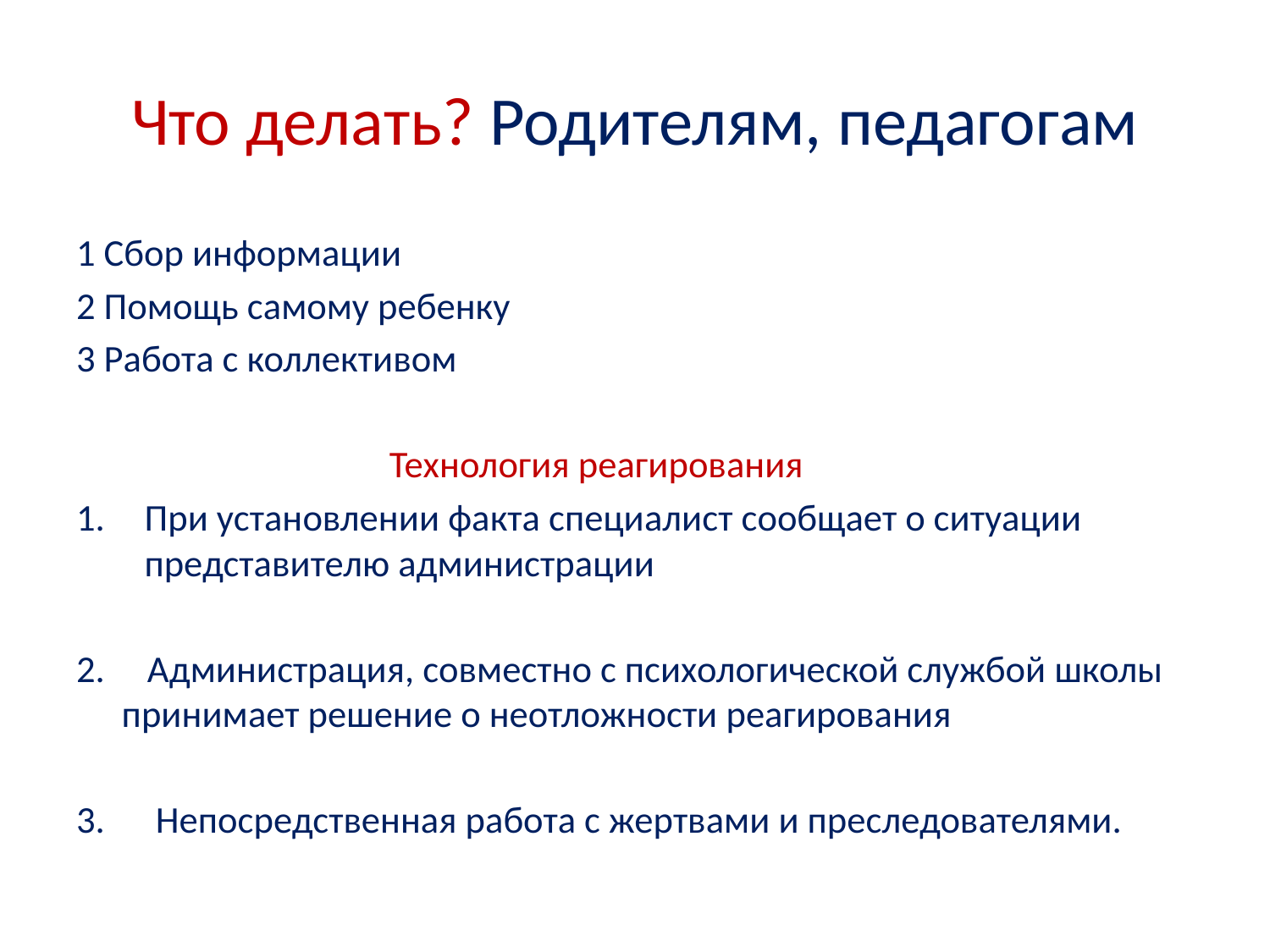

# Что делать? Родителям, педагогам
1 Сбор информации
2 Помощь самому ребенку
3 Работа с коллективом

                                     Технология реагирования
При установлении факта специалист сообщает о ситуации представителю администрации

2.     Администрация, совместно с психологической службой школы принимает решение о неотложности реагирования

3.      Непосредственная работа с жертвами и преследователями.